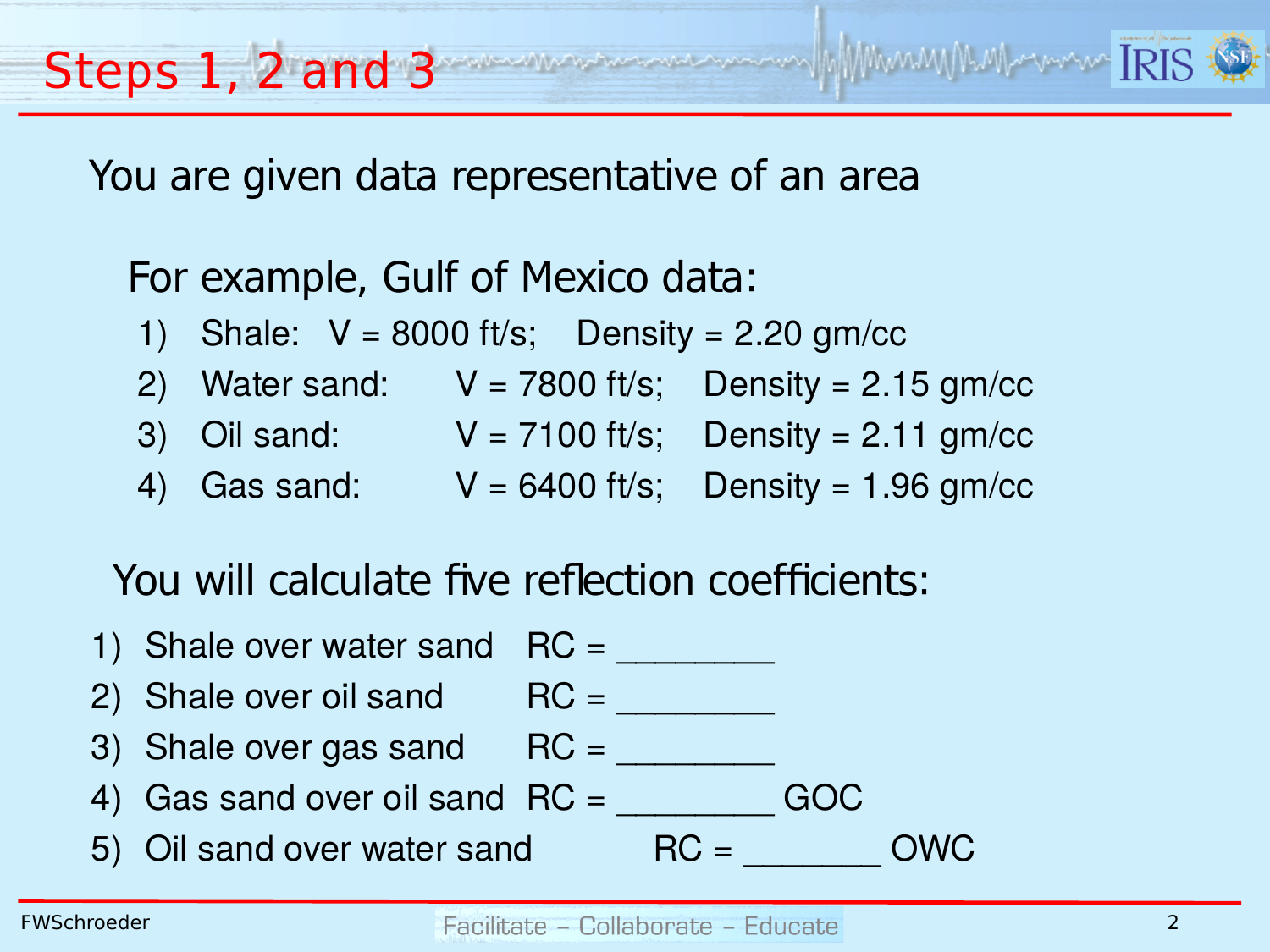

# Steps 1, 2 and 3
You are given data representative of an area

   For example, Gulf of Mexico data:

1)	Shale:  	V = 8000 ft/s;    Density = 2.20 gm/cc
2)	Water sand:  	V = 7800 ft/s;    Density = 2.15 gm/cc
3)	Oil sand:  	V = 7100 ft/s;    Density = 2.11 gm/cc
4)	Gas sand:  	V = 6400 ft/s;    Density = 1.96 gm/cc

You will calculate five reflection coefficients:

 1)	Shale over water sand	RC = ________
 2)	Shale over oil sand	RC = ________
 3)	Shale over gas sand	RC = ________
 4)	Gas sand over oil sand	RC = ________ GOC
 5)	Oil sand over water sand	RC = _______ OWC